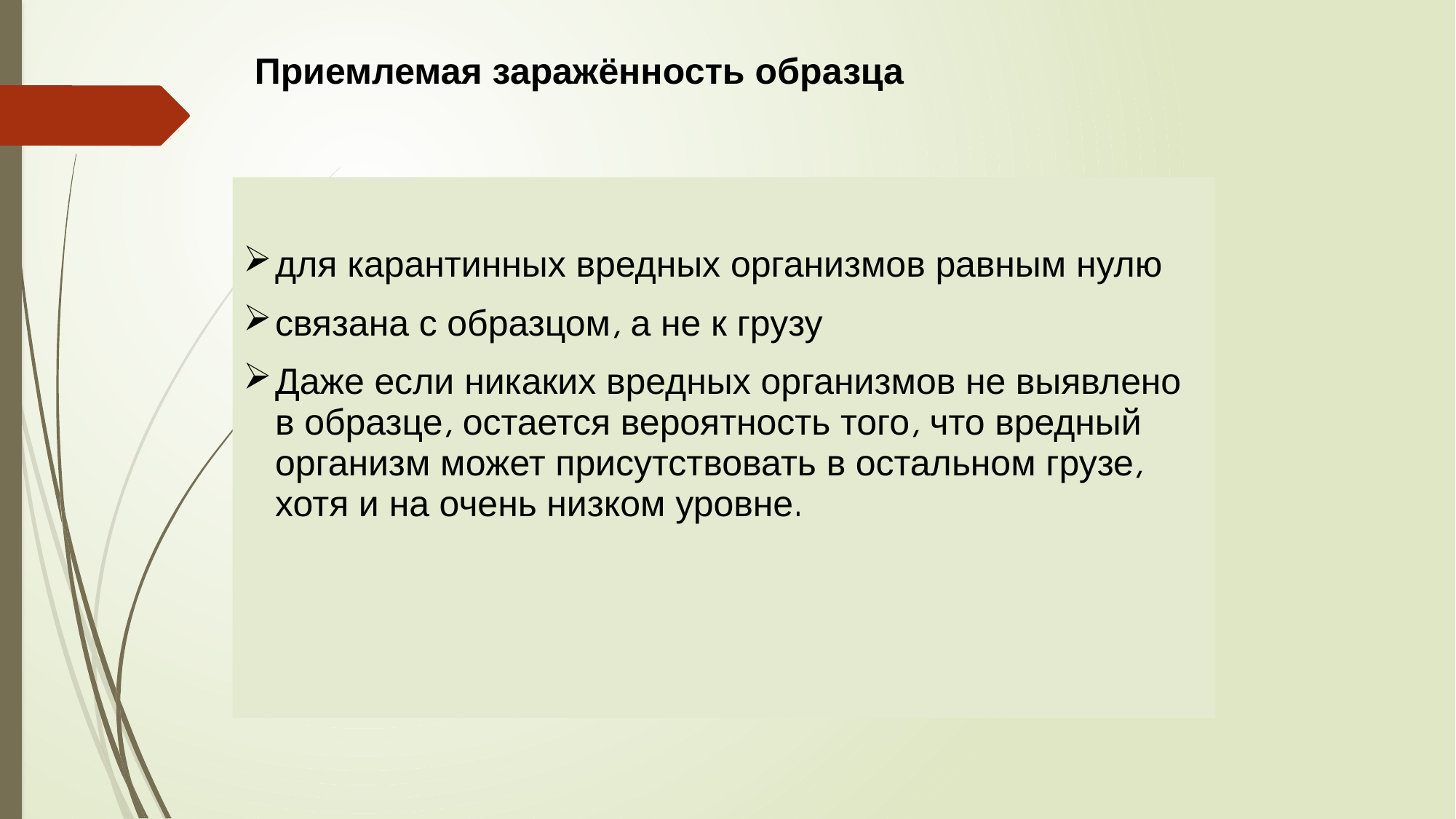

Приемлемая заражённость образца

для карантинных вредных организмов равным нулю
связана с образцом, а не к грузу
Даже если никаких вредных организмов не выявлено в образце, остается вероятность того, что вредный организм может присутствовать в остальном грузе, хотя и на очень низком уровне.